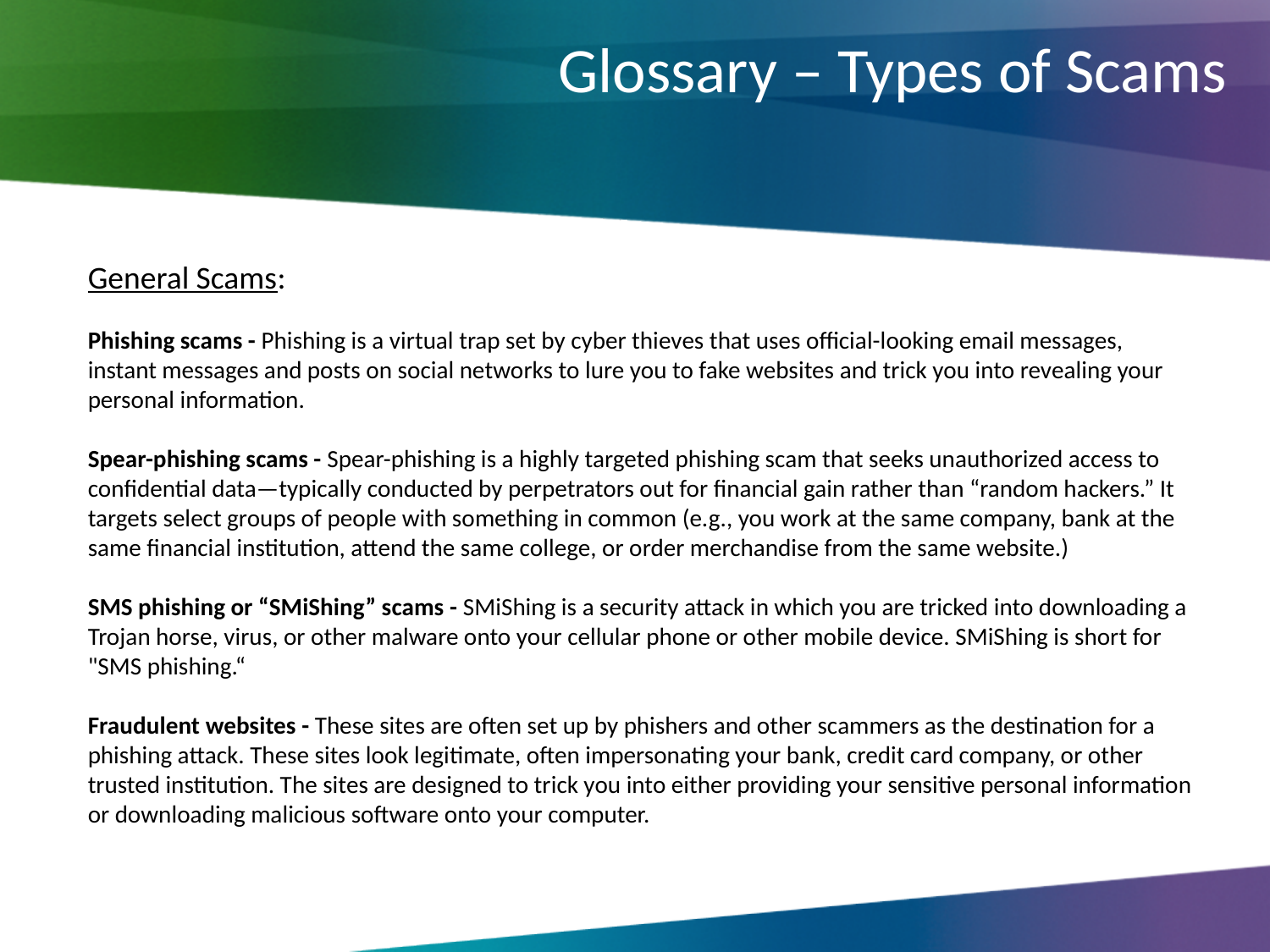

# Glossary – Types of Scams
General Scams:

Phishing scams - Phishing is a virtual trap set by cyber thieves that uses official-looking email messages, instant messages and posts on social networks to lure you to fake websites and trick you into revealing your personal information.

Spear-phishing scams - Spear-phishing is a highly targeted phishing scam that seeks unauthorized access to confidential data—typically conducted by perpetrators out for financial gain rather than “random hackers.” It targets select groups of people with something in common (e.g., you work at the same company, bank at the same financial institution, attend the same college, or order merchandise from the same website.)

SMS phishing or “SMiShing” scams - SMiShing is a security attack in which you are tricked into downloading a Trojan horse, virus, or other malware onto your cellular phone or other mobile device. SMiShing is short for "SMS phishing.“

Fraudulent websites - These sites are often set up by phishers and other scammers as the destination for a phishing attack. These sites look legitimate, often impersonating your bank, credit card company, or other trusted institution. The sites are designed to trick you into either providing your sensitive personal information or downloading malicious software onto your computer.